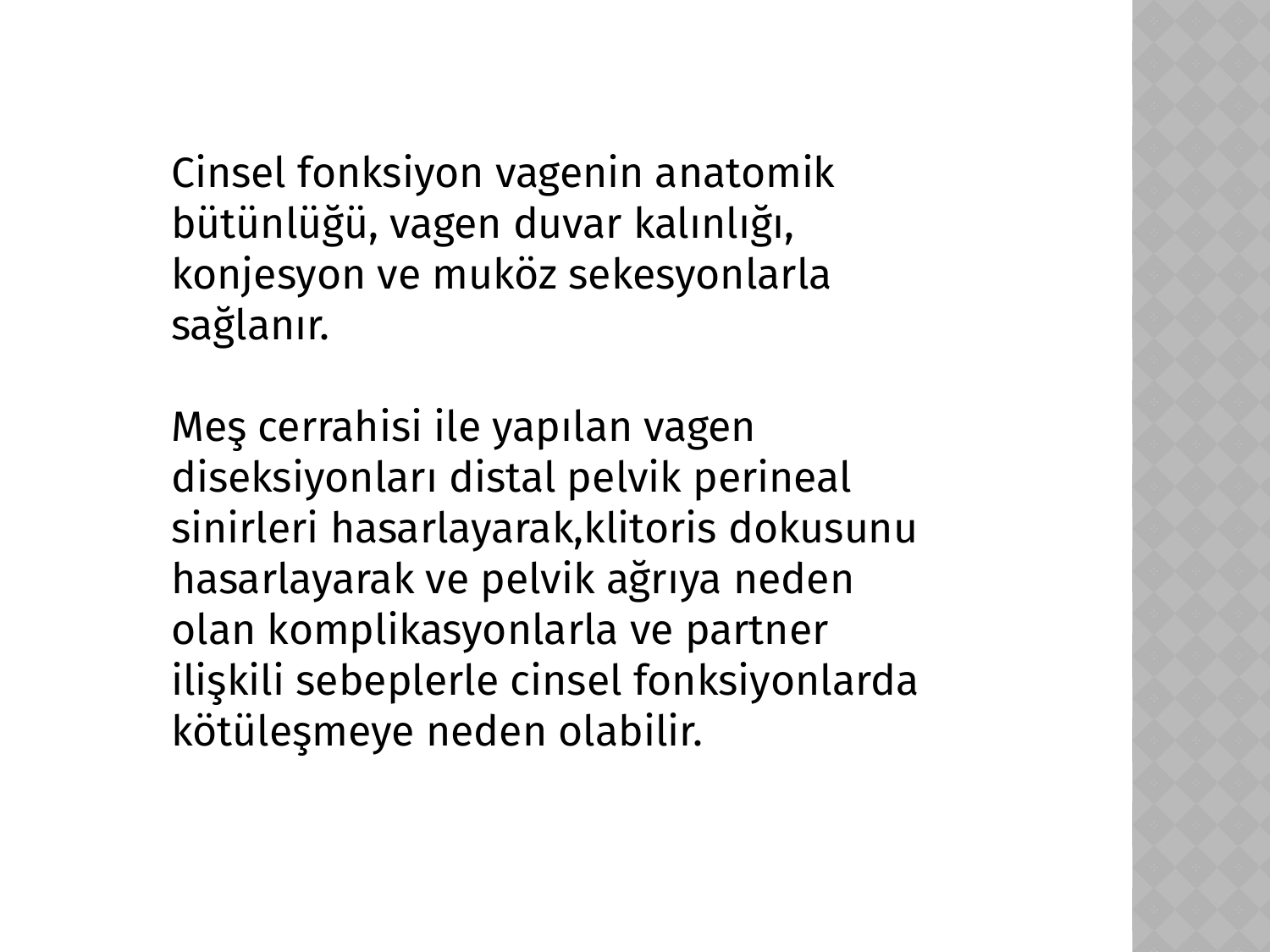

Cinsel fonksiyon vagenin anatomik bütünlüğü, vagen duvar kalınlığı, konjesyon ve muköz sekesyonlarla sağlanır.

Meş cerrahisi ile yapılan vagen diseksiyonları distal pelvik perineal sinirleri hasarlayarak,klitoris dokusunu hasarlayarak ve pelvik ağrıya neden olan komplikasyonlarla ve partner ilişkili sebeplerle cinsel fonksiyonlarda kötüleşmeye neden olabilir.